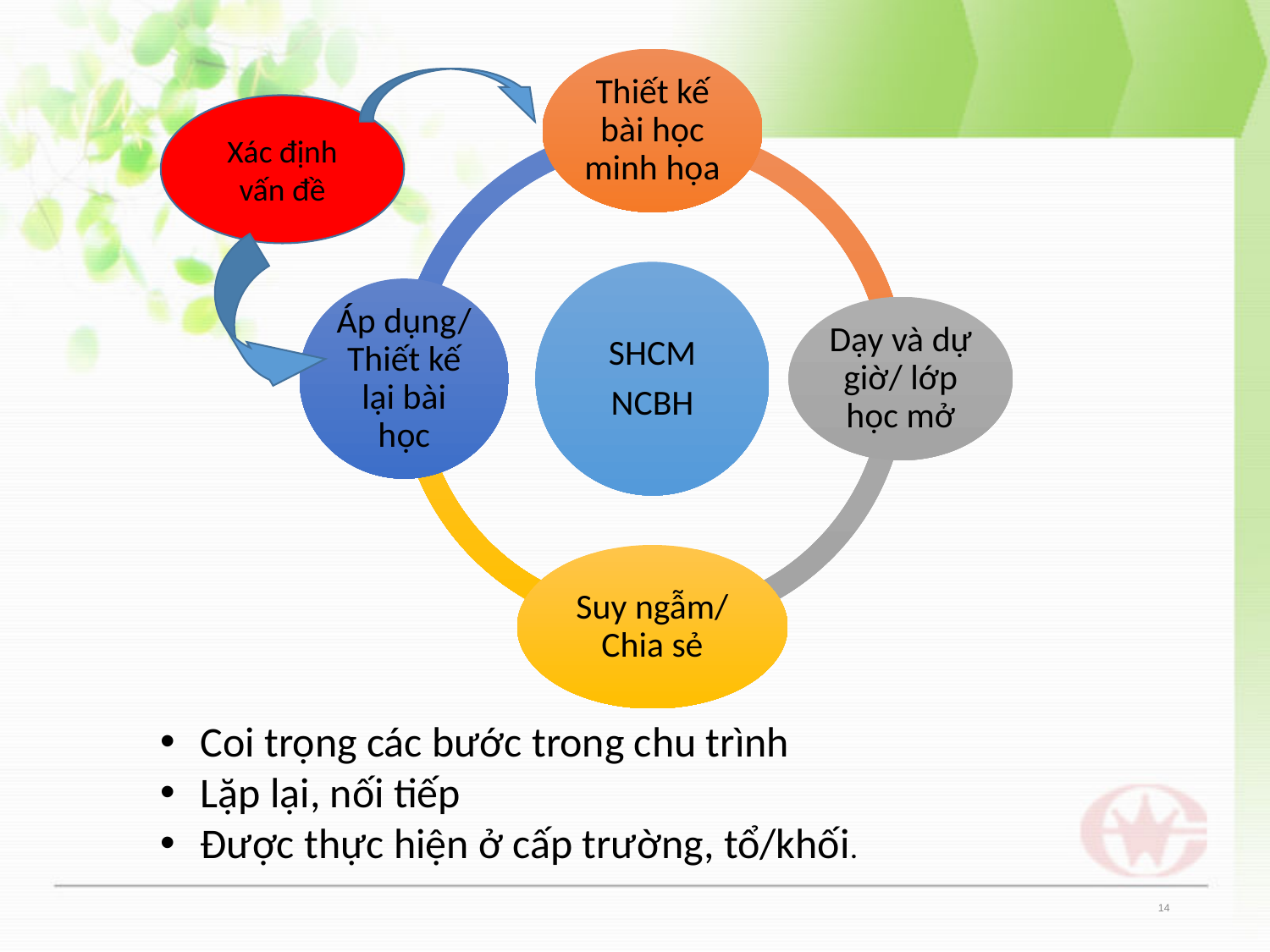

SHCM
NCBH
Thiết kế bài học minh họa
Dạy và dự giờ/ lớp học mở
Suy ngẫm/ Chia sẻ
Áp dụng/ Thiết kế lại bài học

Xác định vấn đề

Coi trọng các bước trong chu trình
Lặp lại, nối tiếp
Được thực hiện ở cấp trường, tổ/khối.
14